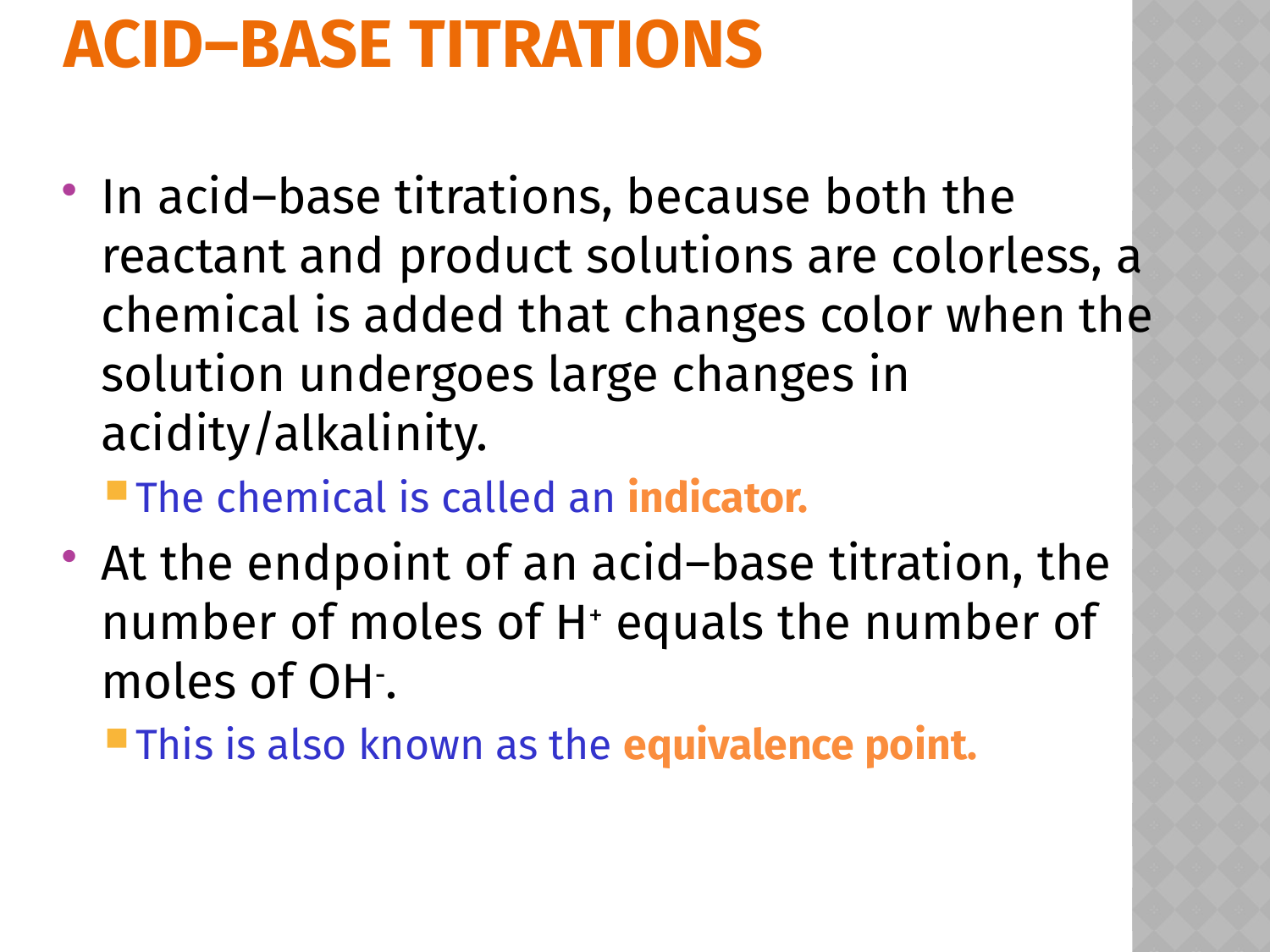

# Acid–Base Titrations
In acid–base titrations, because both the reactant and product solutions are colorless, a chemical is added that changes color when the solution undergoes large changes in acidity/alkalinity.
The chemical is called an indicator.
At the endpoint of an acid–base titration, the number of moles of H+ equals the number of moles of OH−.
This is also known as the equivalence point.